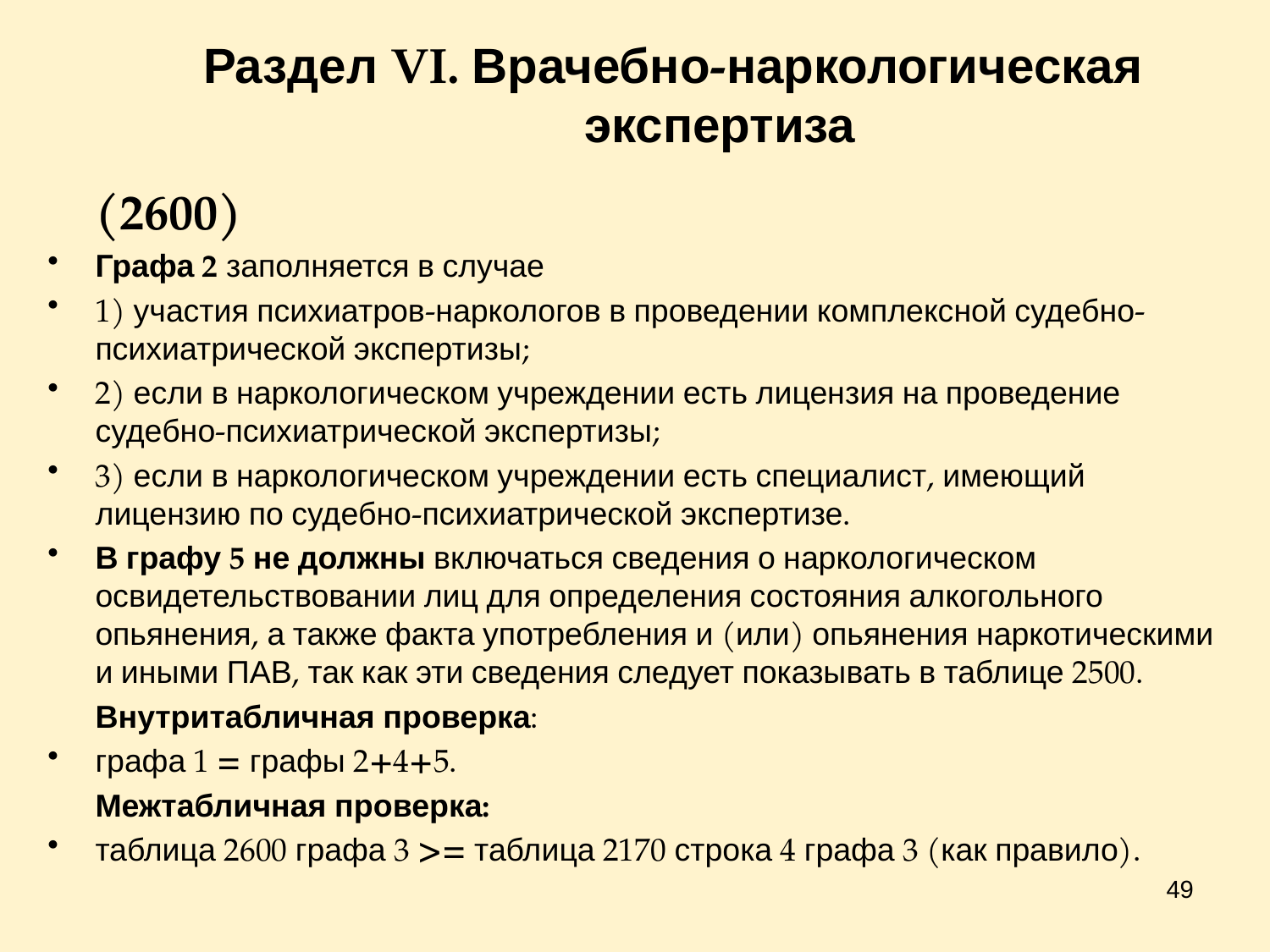

# Раздел VI. Врачебно-наркологическая 				экспертиза
	(2600)
Графа 2 заполняется в случае
1) участия психиатров-наркологов в проведении комплексной судебно-психиатрической экспертизы;
2) если в наркологическом учреждении есть лицензия на проведение судебно-психиатрической экспертизы;
3) если в наркологическом учреждении есть специалист, имеющий лицензию по судебно-психиатрической экспертизе.
В графу 5 не должны включаться сведения о наркологическом освидетельствовании лиц для определения состояния алкогольного опьянения, а также факта употребления и (или) опьянения наркотическими и иными ПАВ, так как эти сведения следует показывать в таблице 2500.
	Внутритабличная проверка:
графа 1 = графы 2+4+5.
	Межтабличная проверка:
таблица 2600 графа 3 >= таблица 2170 строка 4 графа 3 (как правило).

49